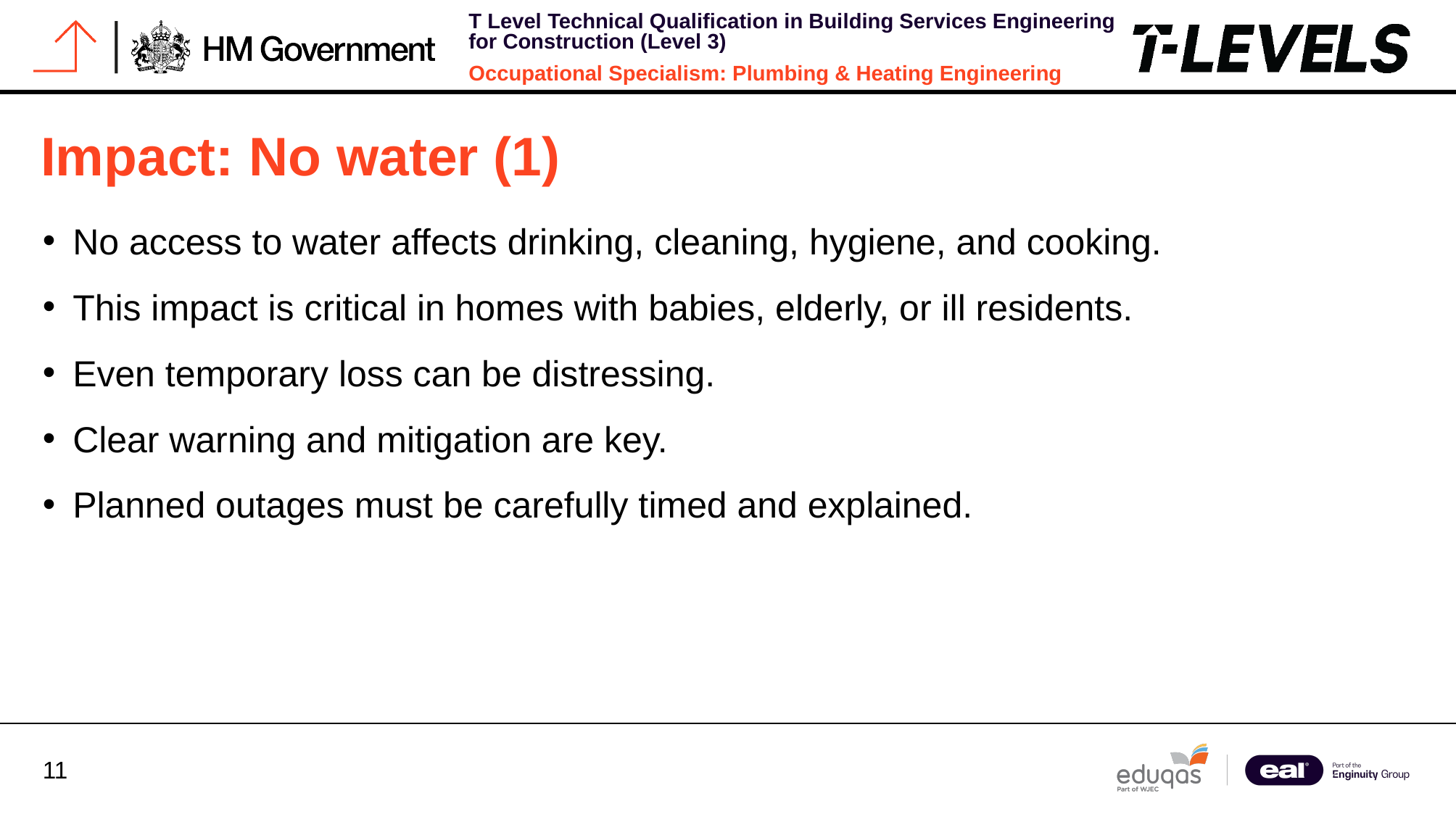

# Impact: No water (1)
No access to water affects drinking, cleaning, hygiene, and cooking.
This impact is critical in homes with babies, elderly, or ill residents.
Even temporary loss can be distressing.
Clear warning and mitigation are key.
Planned outages must be carefully timed and explained.